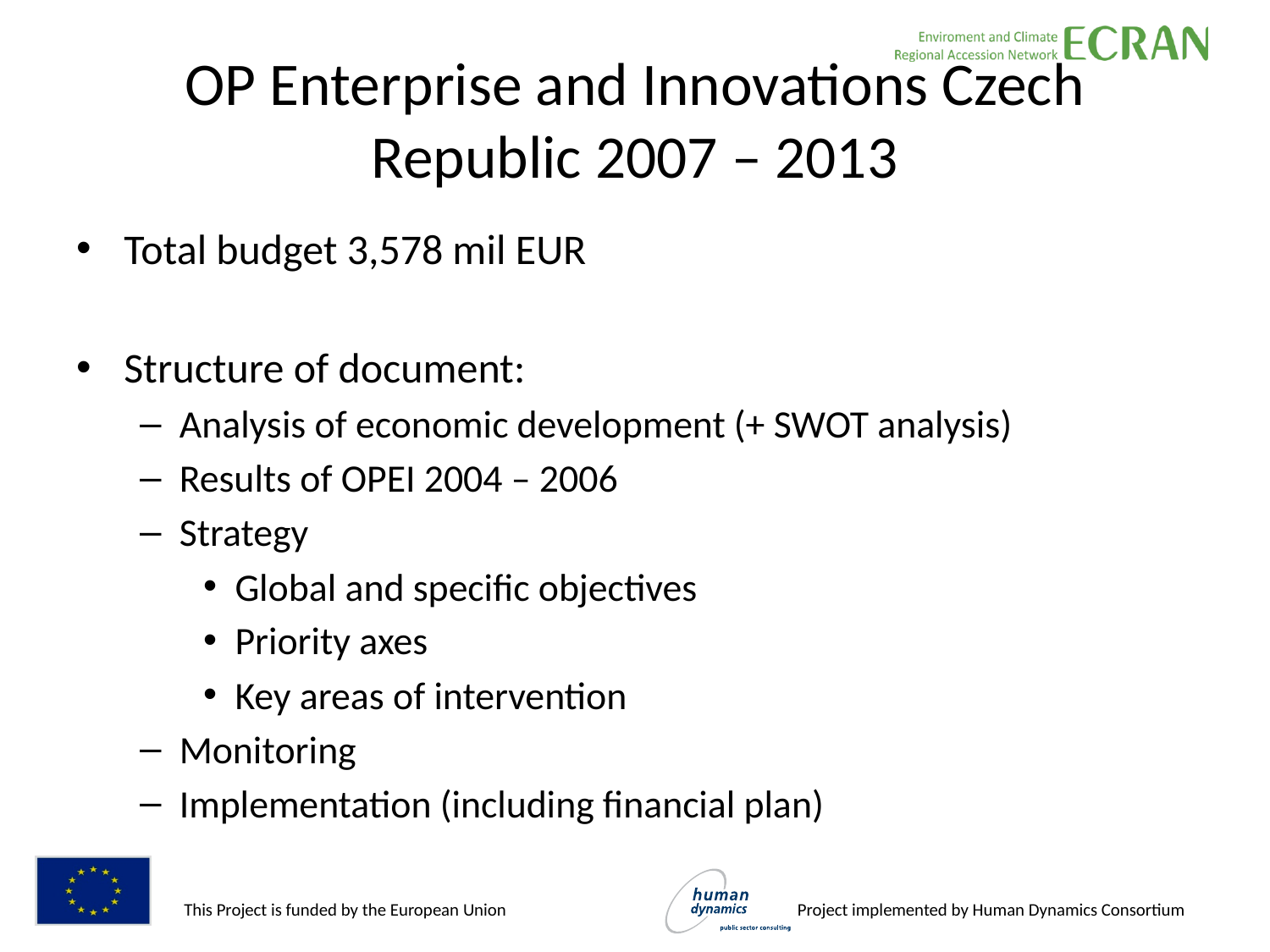

# OP Enterprise and Innovations Czech Republic 2007 – 2013
Total budget 3,578 mil EUR

Structure of document:
Analysis of economic development (+ SWOT analysis)
Results of OPEI 2004 – 2006
Strategy
Global and specific objectives
Priority axes
Key areas of intervention
Monitoring
Implementation (including financial plan)